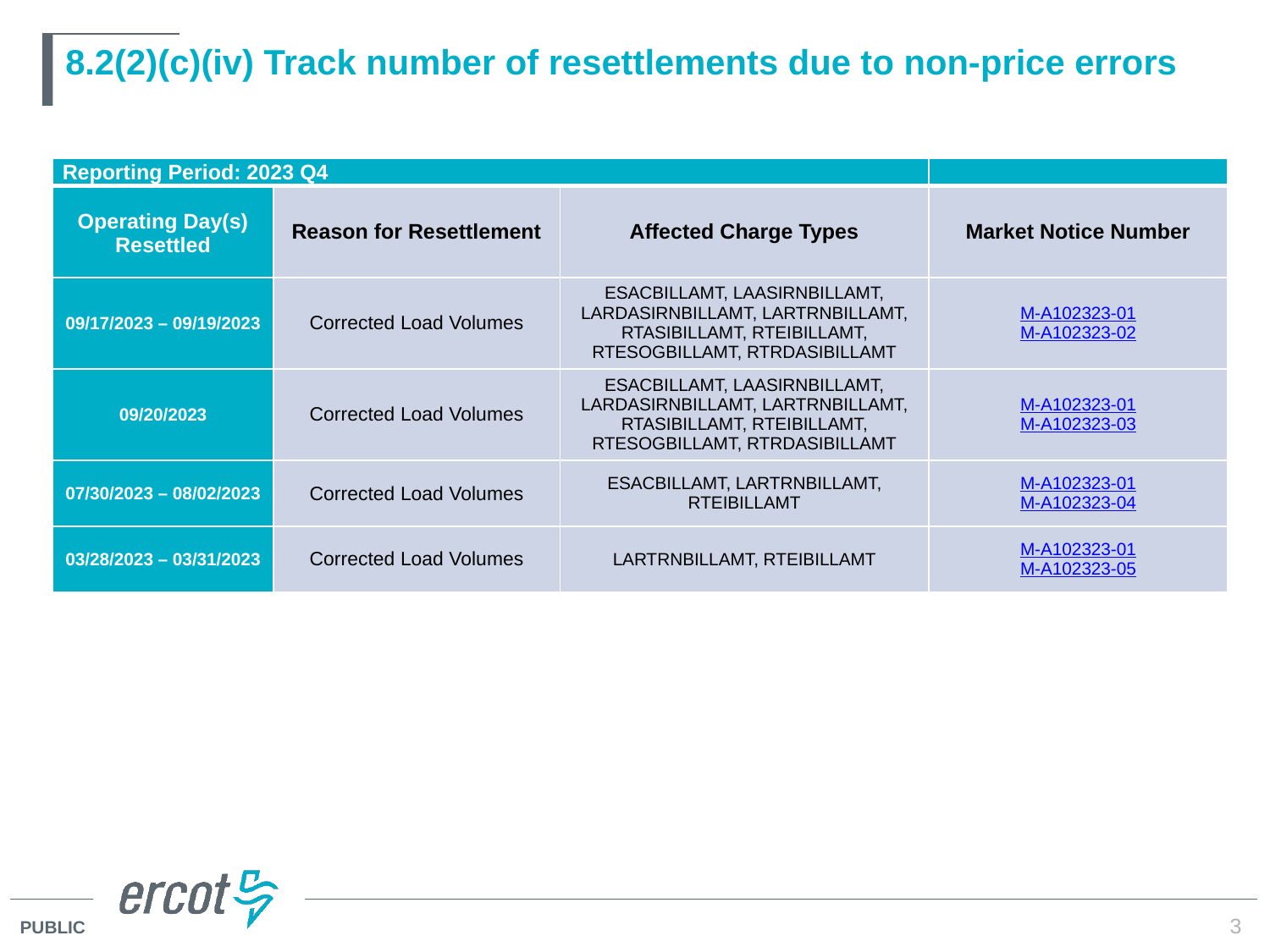

# 8.2(2)(c)(iv) Track number of resettlements due to non-price errors
| Reporting Period: 2023 Q4 |  |  |  |
| --- | --- | --- | --- |
| Operating Day(s) Resettled | Reason for Resettlement | Affected Charge Types | Market Notice Number |
| 09/17/2023 – 09/19/2023 | Corrected Load Volumes | ESACBILLAMT, LAASIRNBILLAMT, LARDASIRNBILLAMT, LARTRNBILLAMT, RTASIBILLAMT, RTEIBILLAMT, RTESOGBILLAMT, RTRDASIBILLAMT | M-A102323-01 M-A102323-02 |
| 09/20/2023 | Corrected Load Volumes | ESACBILLAMT, LAASIRNBILLAMT, LARDASIRNBILLAMT, LARTRNBILLAMT, RTASIBILLAMT, RTEIBILLAMT, RTESOGBILLAMT, RTRDASIBILLAMT | M-A102323-01 M-A102323-03 |
| 07/30/2023 – 08/02/2023 | Corrected Load Volumes | ESACBILLAMT, LARTRNBILLAMT, RTEIBILLAMT | M-A102323-01 M-A102323-04 |
| 03/28/2023 – 03/31/2023 | Corrected Load Volumes | LARTRNBILLAMT, RTEIBILLAMT | M-A102323-01 M-A102323-05 |
3